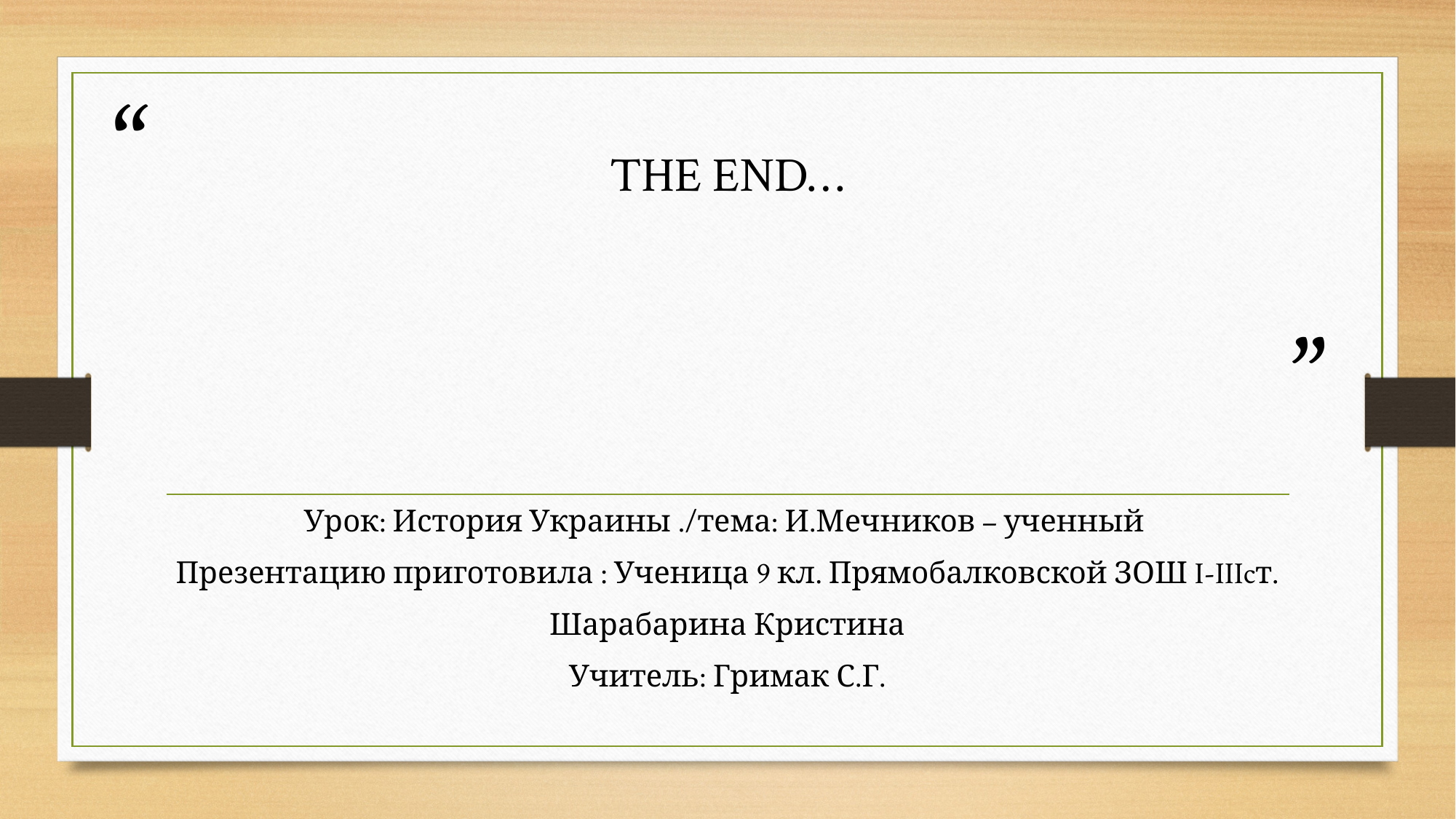

# THE END…
Урок: История Украины ./тема: И.Мечников – ученный
Презентацию приготовила : Ученица 9 кл. Прямобалковской ЗОШ I-IIIcт.
Шарабарина Кристина
Учитель: Гримак С.Г.